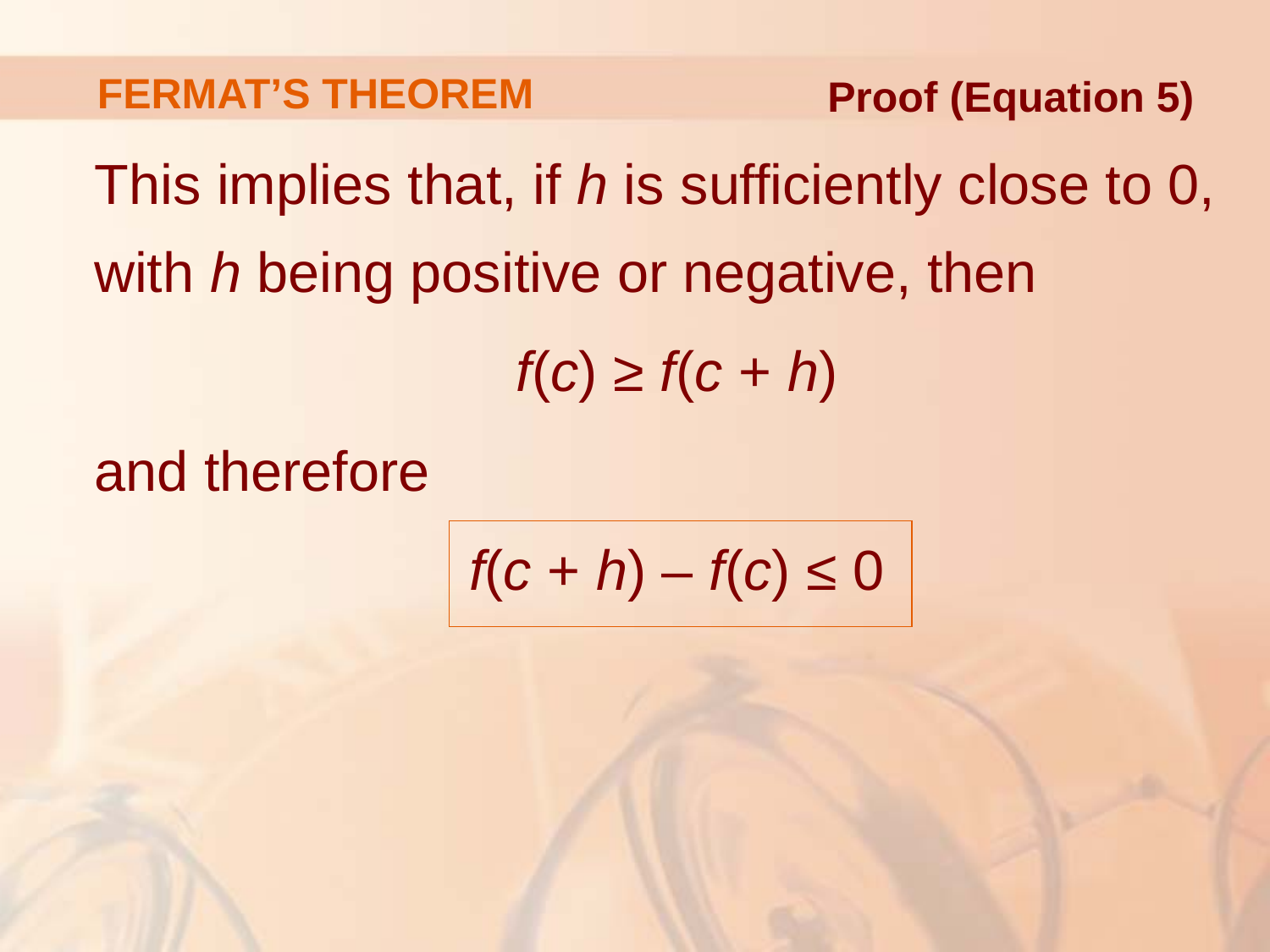

# FERMAT’S THEOREM
Proof (Equation 5)
This implies that, if h is sufficiently close to 0, with h being positive or negative, then
f(c) ≥ f(c + h)
and therefore
f(c + h) – f(c) ≤ 0